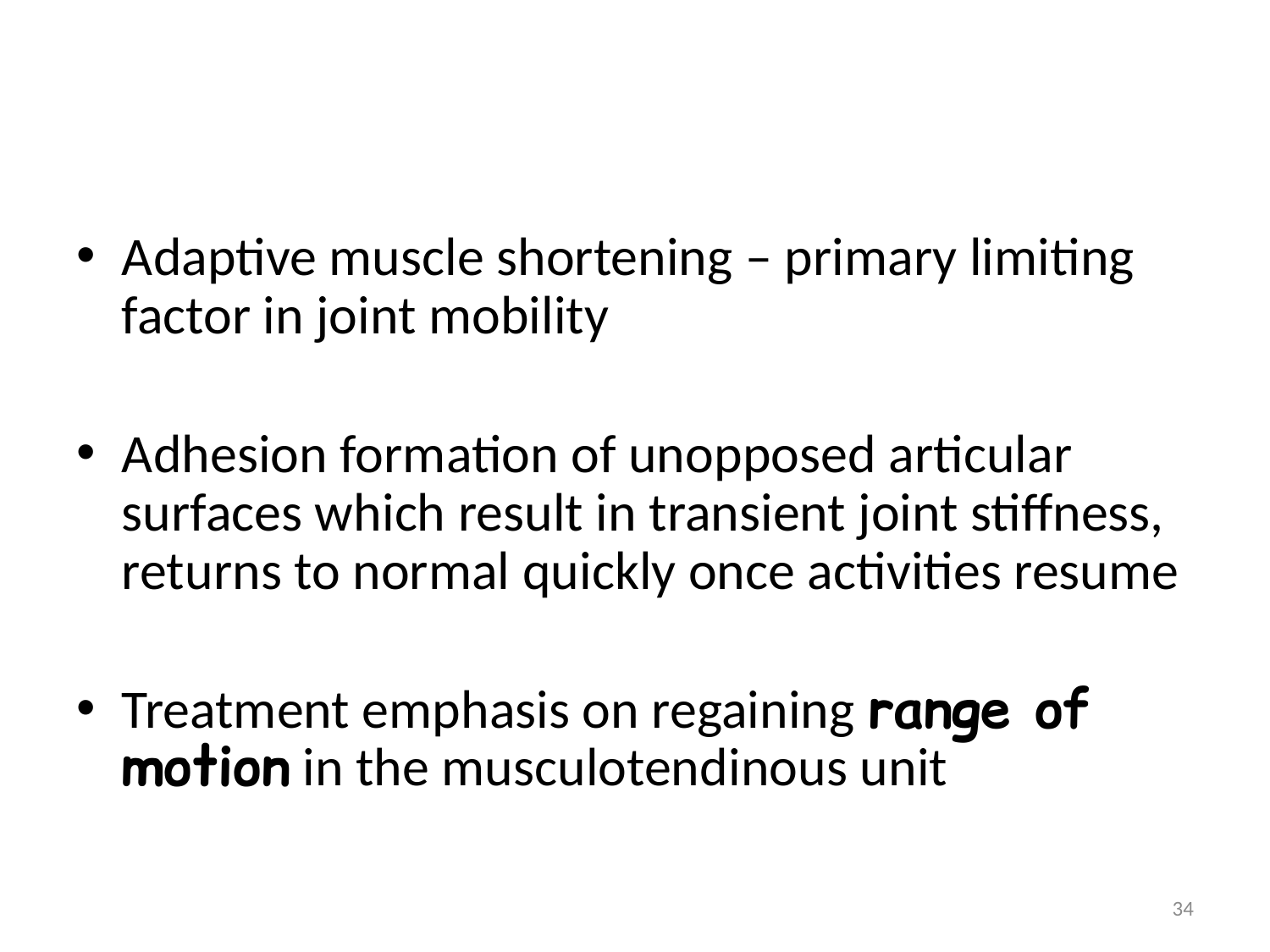

#
Adaptive muscle shortening – primary limiting factor in joint mobility

Adhesion formation of unopposed articular surfaces which result in transient joint stiffness, returns to normal quickly once activities resume

Treatment emphasis on regaining range of motion in the musculotendinous unit

34